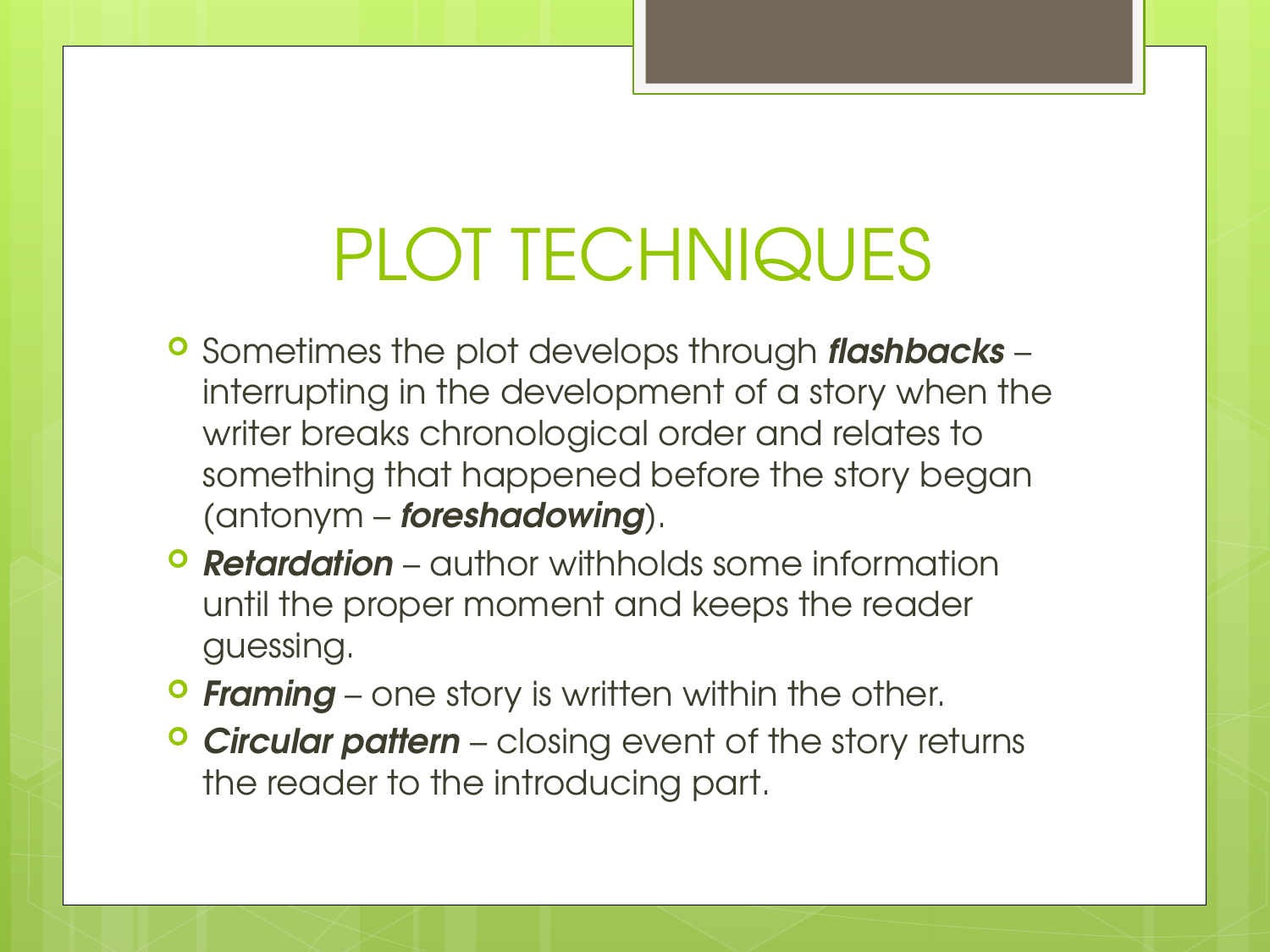

# PLOT TECHNIQUES
Sometimes the plot develops through flashbacks – interrupting in the development of a story when the writer breaks chronological order and relates to something that happened before the story began (antonym – foreshadowing).
Retardation – author withholds some information until the proper moment and keeps the reader guessing.
Framing – one story is written within the other.
Circular pattern – closing event of the story returns the reader to the introducing part.